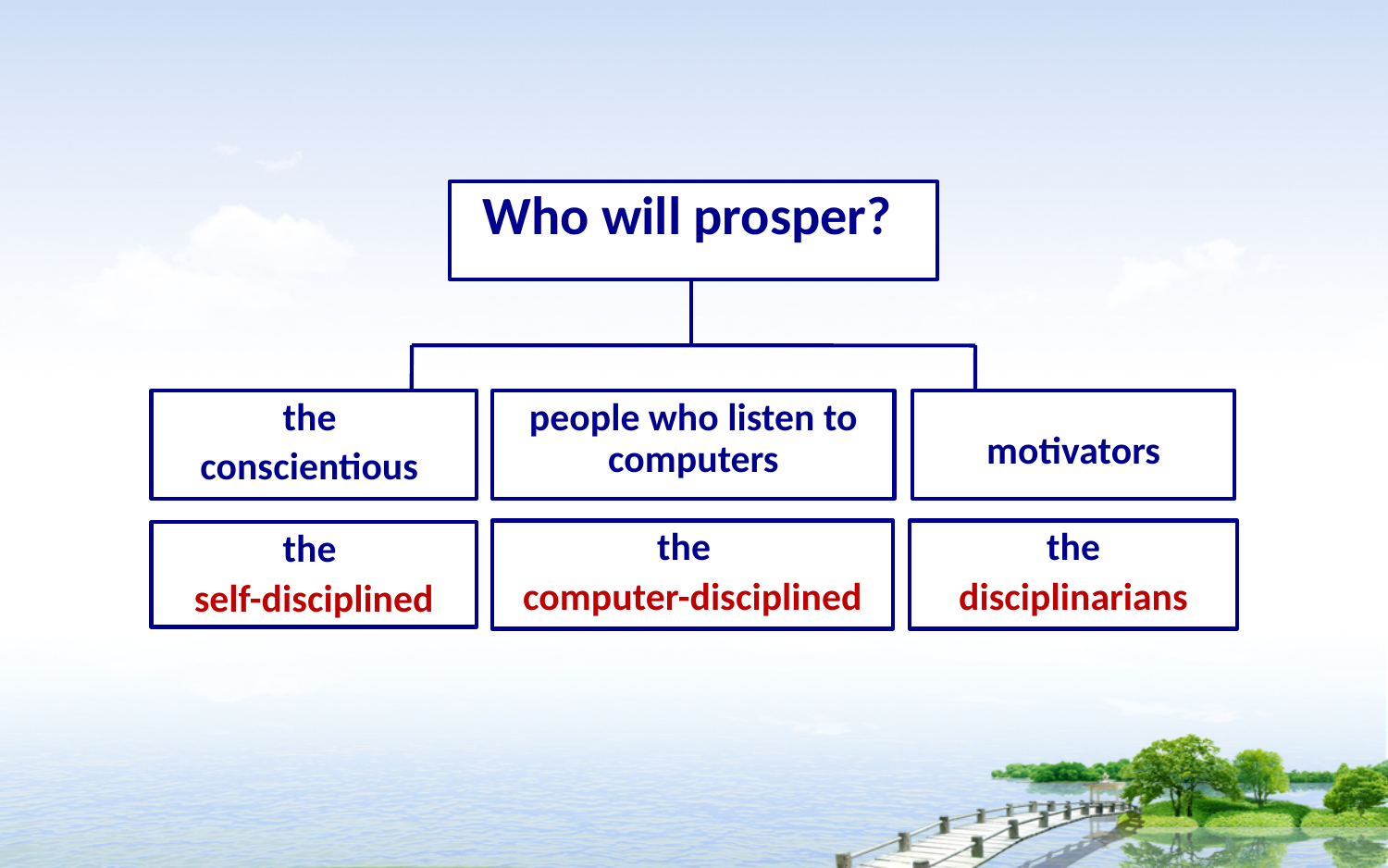

Who will prosper?
the
conscientious
people who listen to computers

motivators
the
computer-disciplined
the
disciplinarians
the
self-disciplined